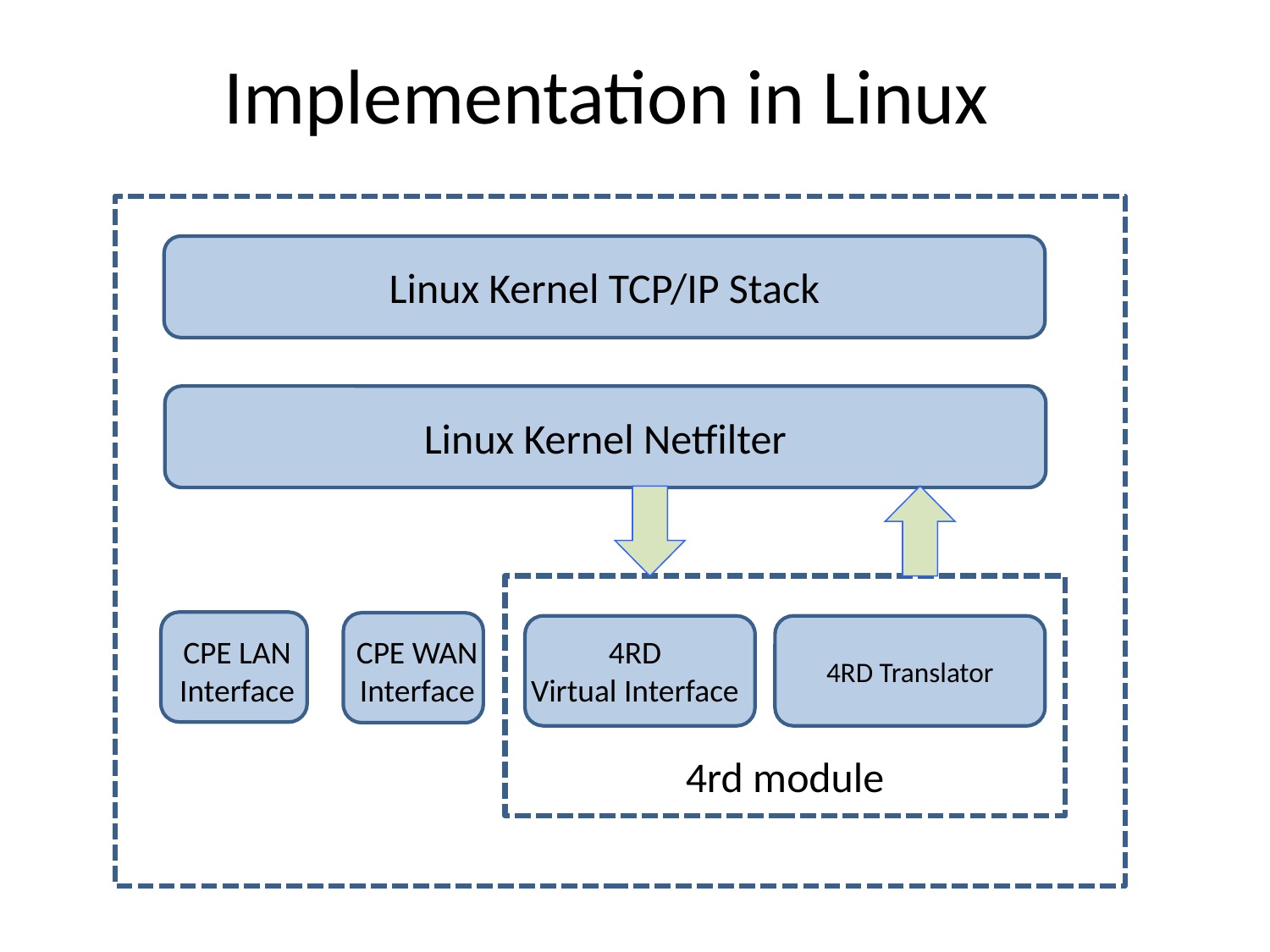

# Implementation in Linux

Linux Kernel TCP/IP Stack
Linux Kernel Netfilter

4RD Translator
4RD
Virtual Interface
CPE LAN
Interface
CPE WAN
Interface
4rd module